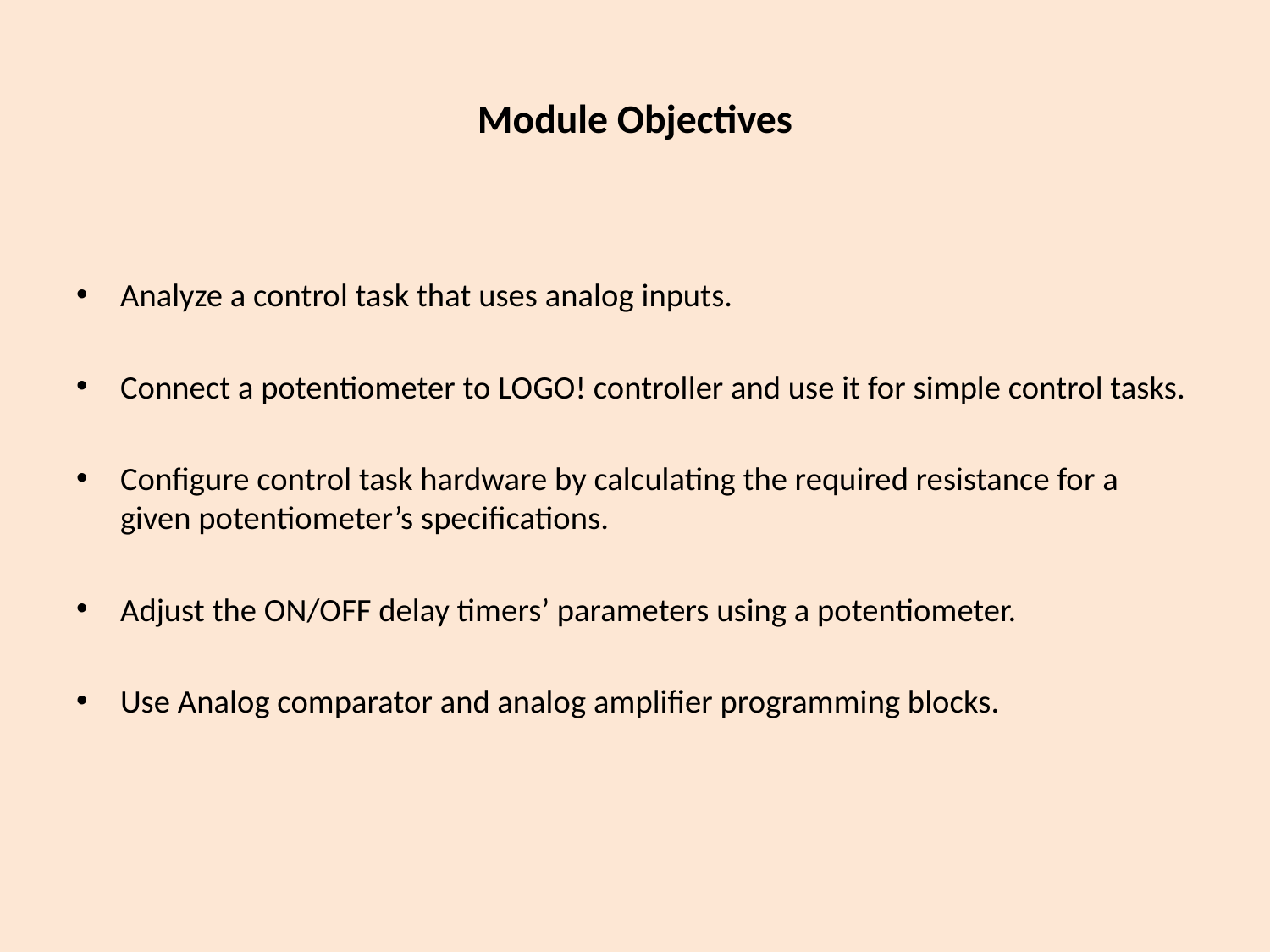

# Module Objectives

Analyze a control task that uses analog inputs.

Connect a potentiometer to LOGO! controller and use it for simple control tasks.

Configure control task hardware by calculating the required resistance for a given potentiometer’s specifications.

Adjust the ON/OFF delay timers’ parameters using a potentiometer.

Use Analog comparator and analog amplifier programming blocks.